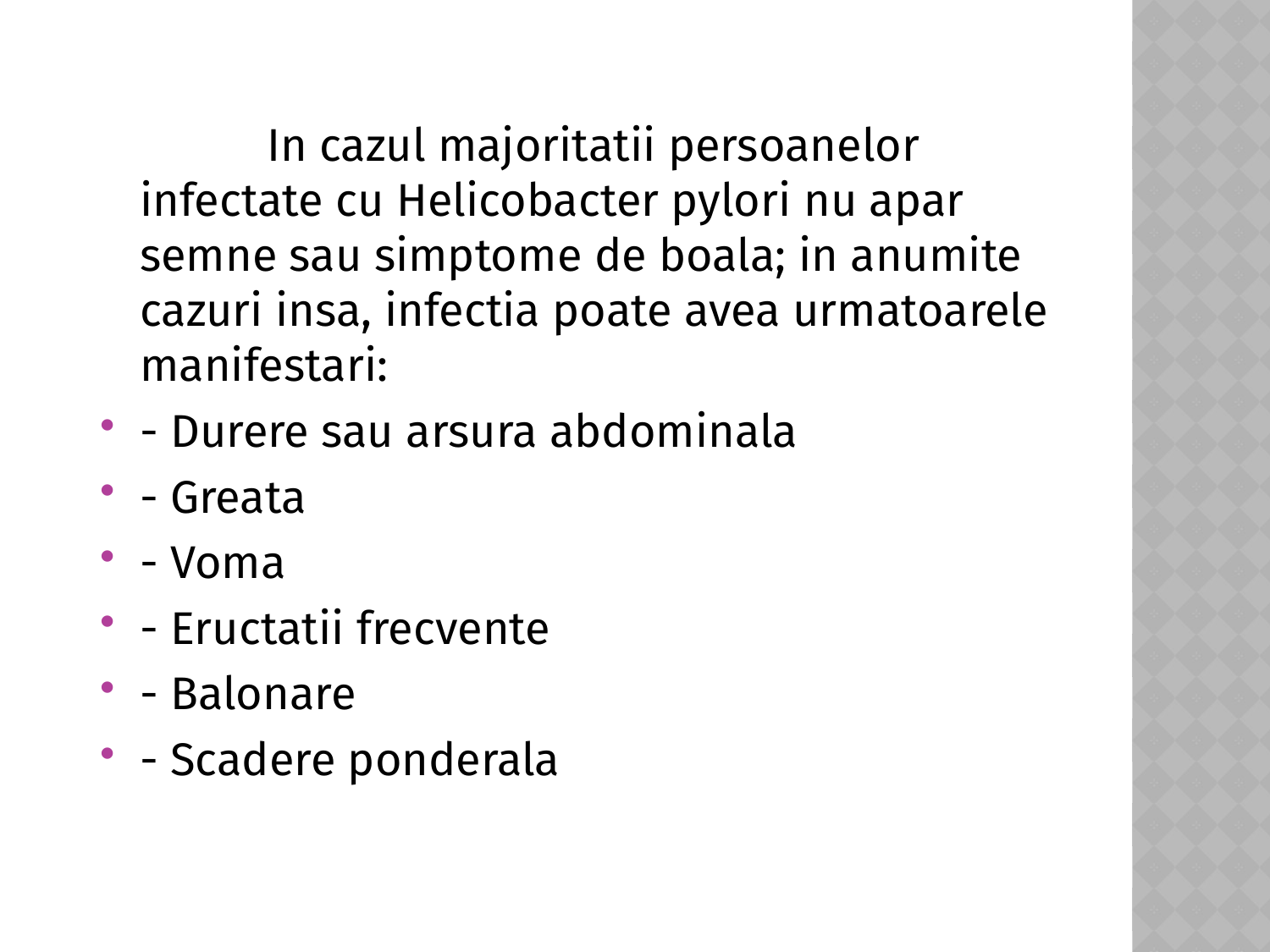

In cazul majoritatii persoanelor infectate cu Helicobacter pylori nu apar semne sau simptome de boala; in anumite cazuri insa, infectia poate avea urmatoarele manifestari:
- Durere sau arsura abdominala
- Greata
- Voma
- Eructatii frecvente
- Balonare
- Scadere ponderala